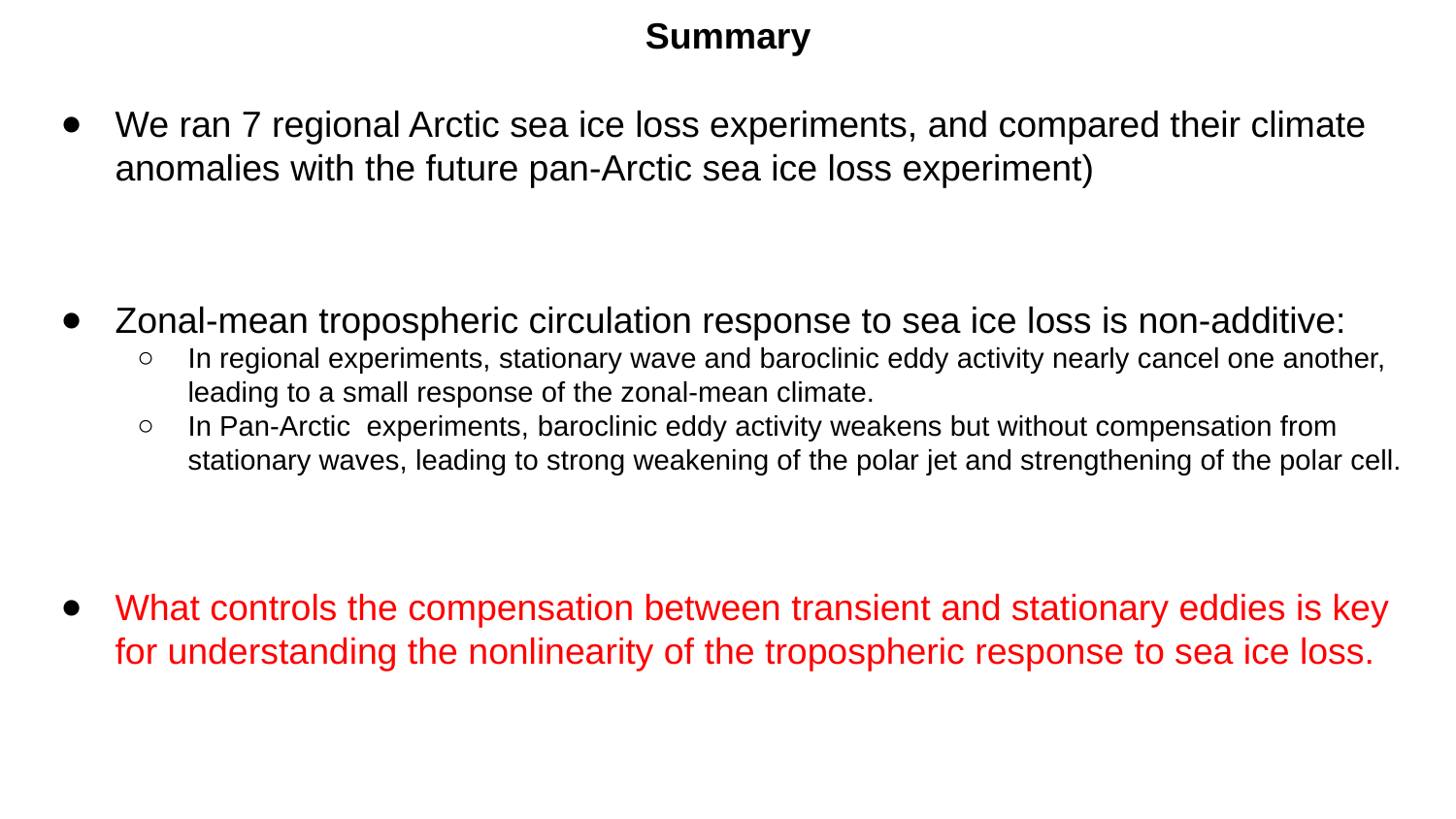

# Summary
We ran 7 regional Arctic sea ice loss experiments, and compared their climate anomalies with the future pan-Arctic sea ice loss experiment)

Zonal-mean tropospheric circulation response to sea ice loss is non-additive:
In regional experiments, stationary wave and baroclinic eddy activity nearly cancel one another, leading to a small response of the zonal-mean climate.
In Pan-Arctic  experiments, baroclinic eddy activity weakens but without compensation from stationary waves, leading to strong weakening of the polar jet and strengthening of the polar cell.

What controls the compensation between transient and stationary eddies is key for understanding the nonlinearity of the tropospheric response to sea ice loss.